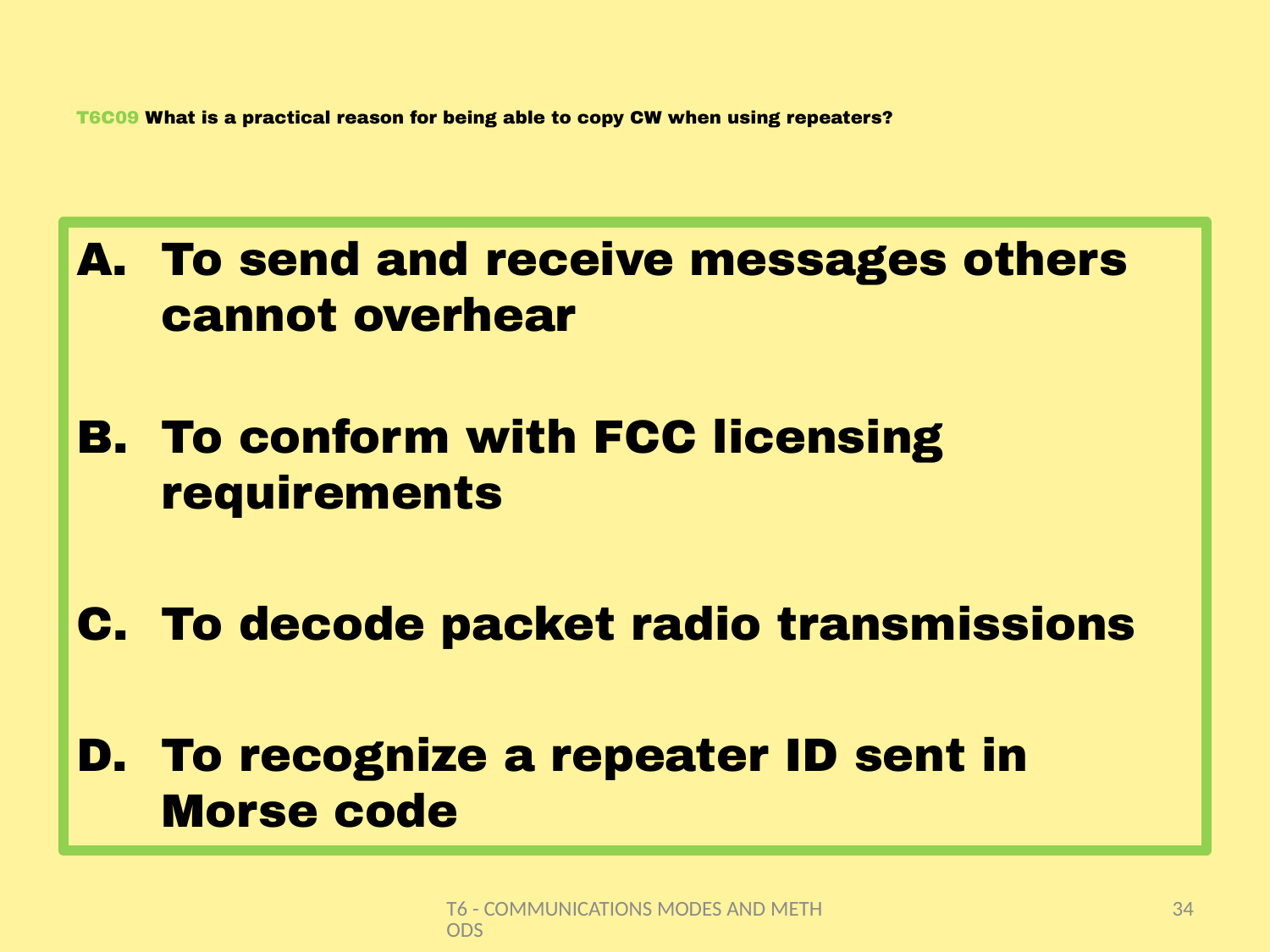

# T6C09 What is a practical reason for being able to copy CW when using repeaters?
To send and receive messages others cannot overhear

To conform with FCC licensing requirements

To decode packet radio transmissions

To recognize a repeater ID sent in Morse code
T6 - COMMUNICATIONS MODES AND METHODS
34